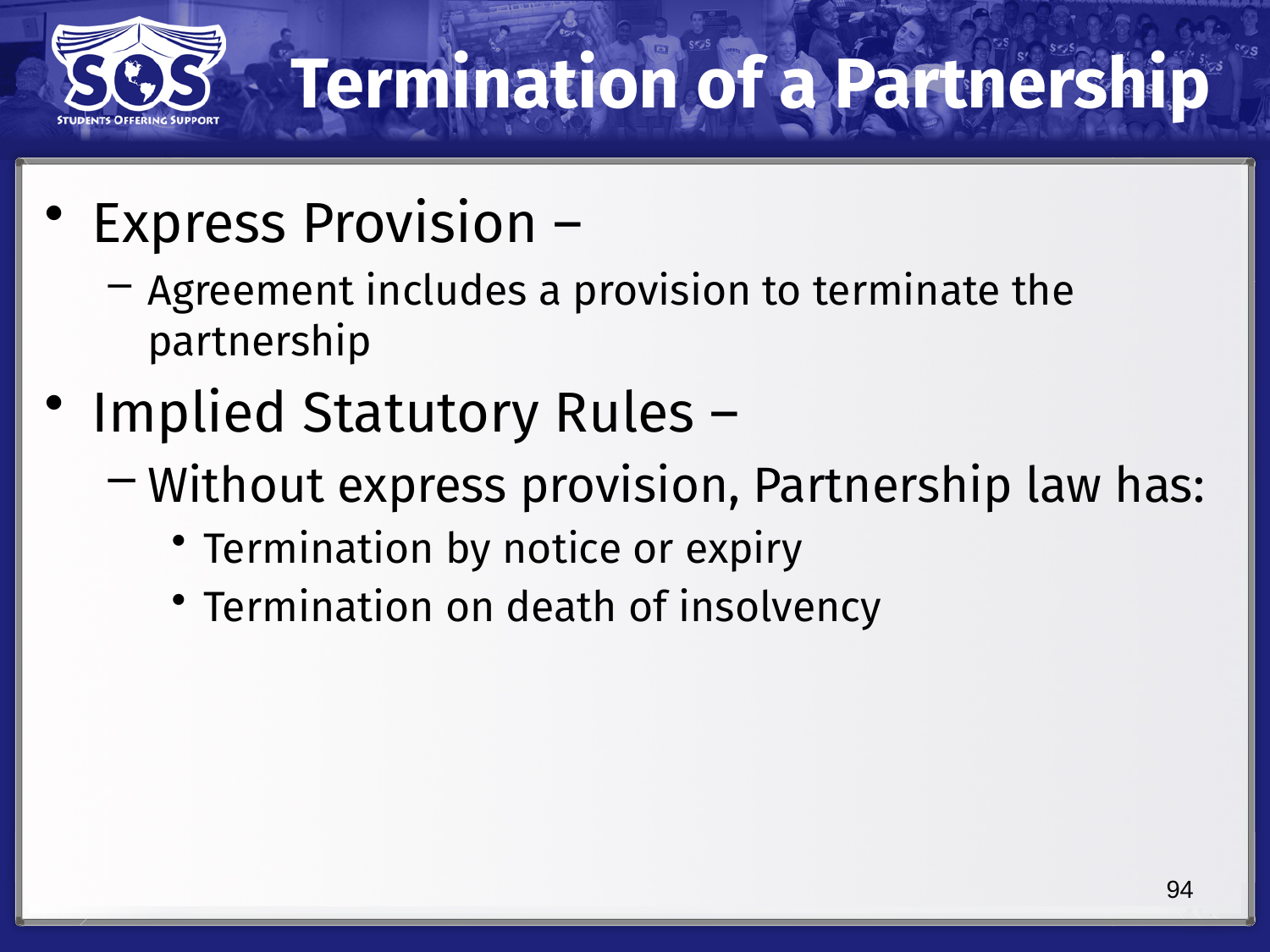

# Termination of a Partnership
Express Provision –
Agreement includes a provision to terminate the partnership
Implied Statutory Rules –
Without express provision, Partnership law has:
Termination by notice or expiry
Termination on death of insolvency

94